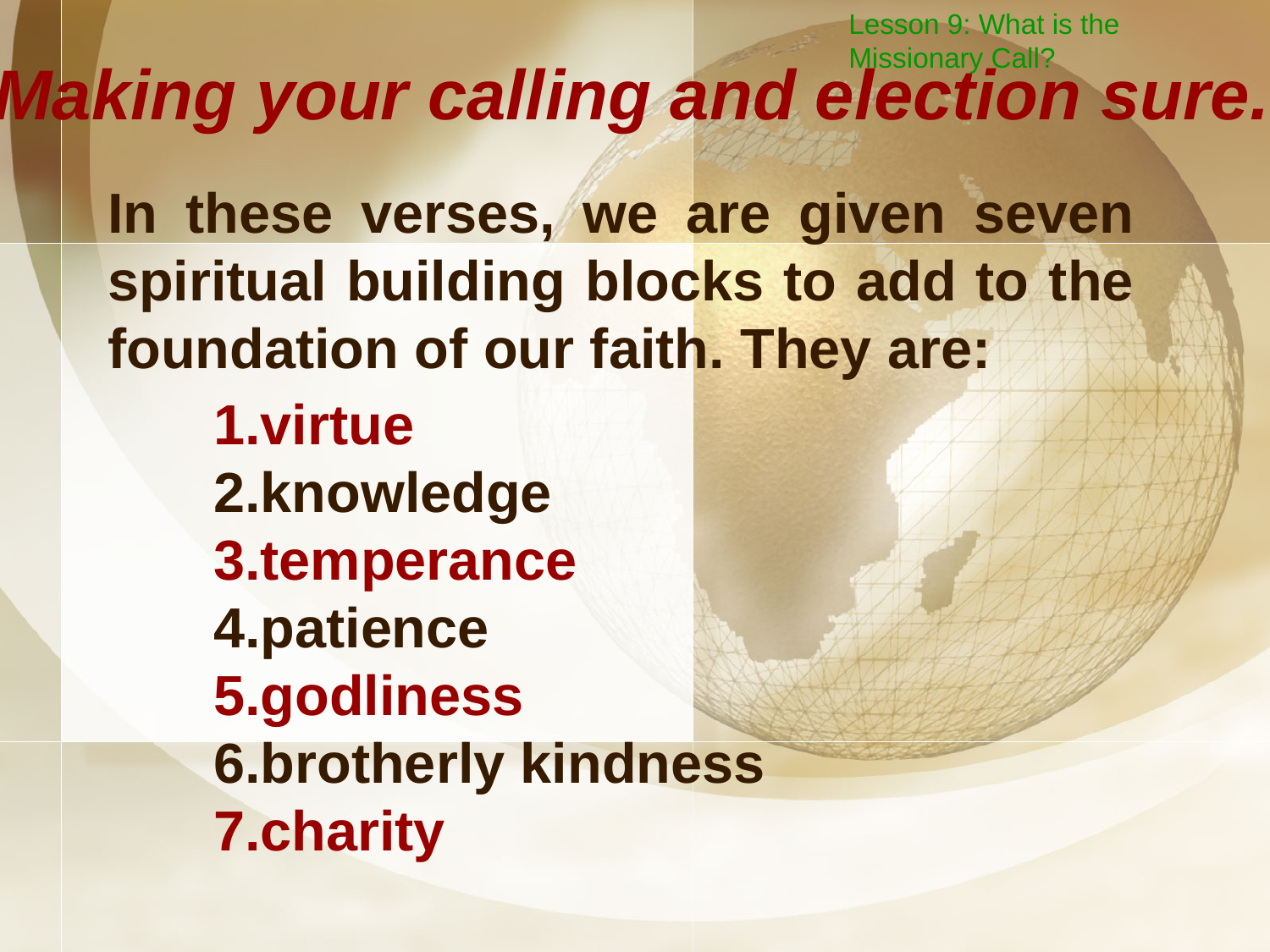

Lesson 9: What is the Missionary Call?
IV. Making your calling and election sure.
In these verses, we are given seven spiritual building blocks to add to the foundation of our faith. They are:

virtue
knowledge
temperance
patience
godliness
brotherly kindness
charity